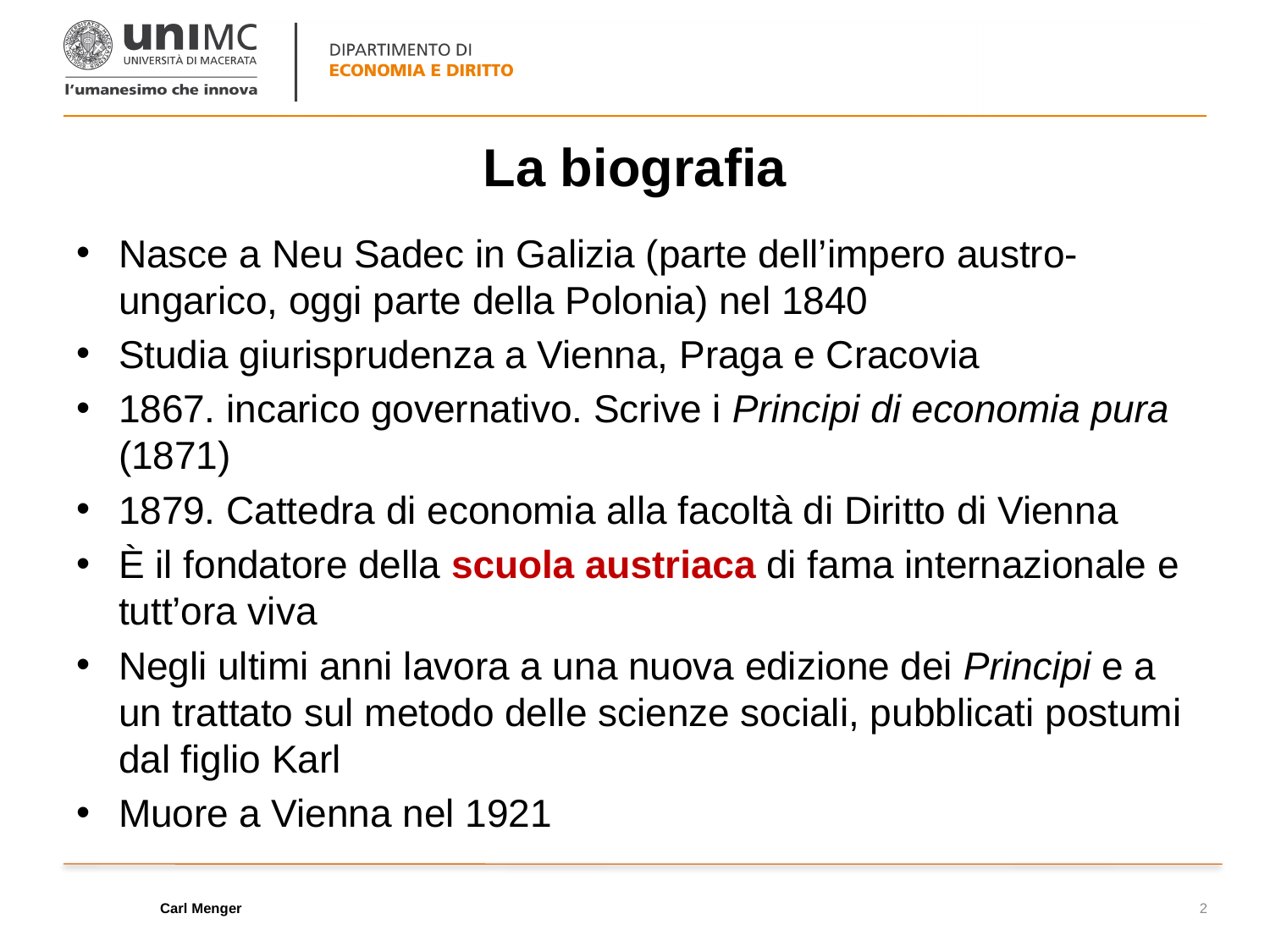

# La biografia
Nasce a Neu Sadec in Galizia (parte dell’impero austro-ungarico, oggi parte della Polonia) nel 1840
Studia giurisprudenza a Vienna, Praga e Cracovia
1867. incarico governativo. Scrive i Principi di economia pura (1871)
1879. Cattedra di economia alla facoltà di Diritto di Vienna
È il fondatore della scuola austriaca di fama internazionale e tutt’ora viva
Negli ultimi anni lavora a una nuova edizione dei Principi e a un trattato sul metodo delle scienze sociali, pubblicati postumi dal figlio Karl
Muore a Vienna nel 1921

Carl Menger
2